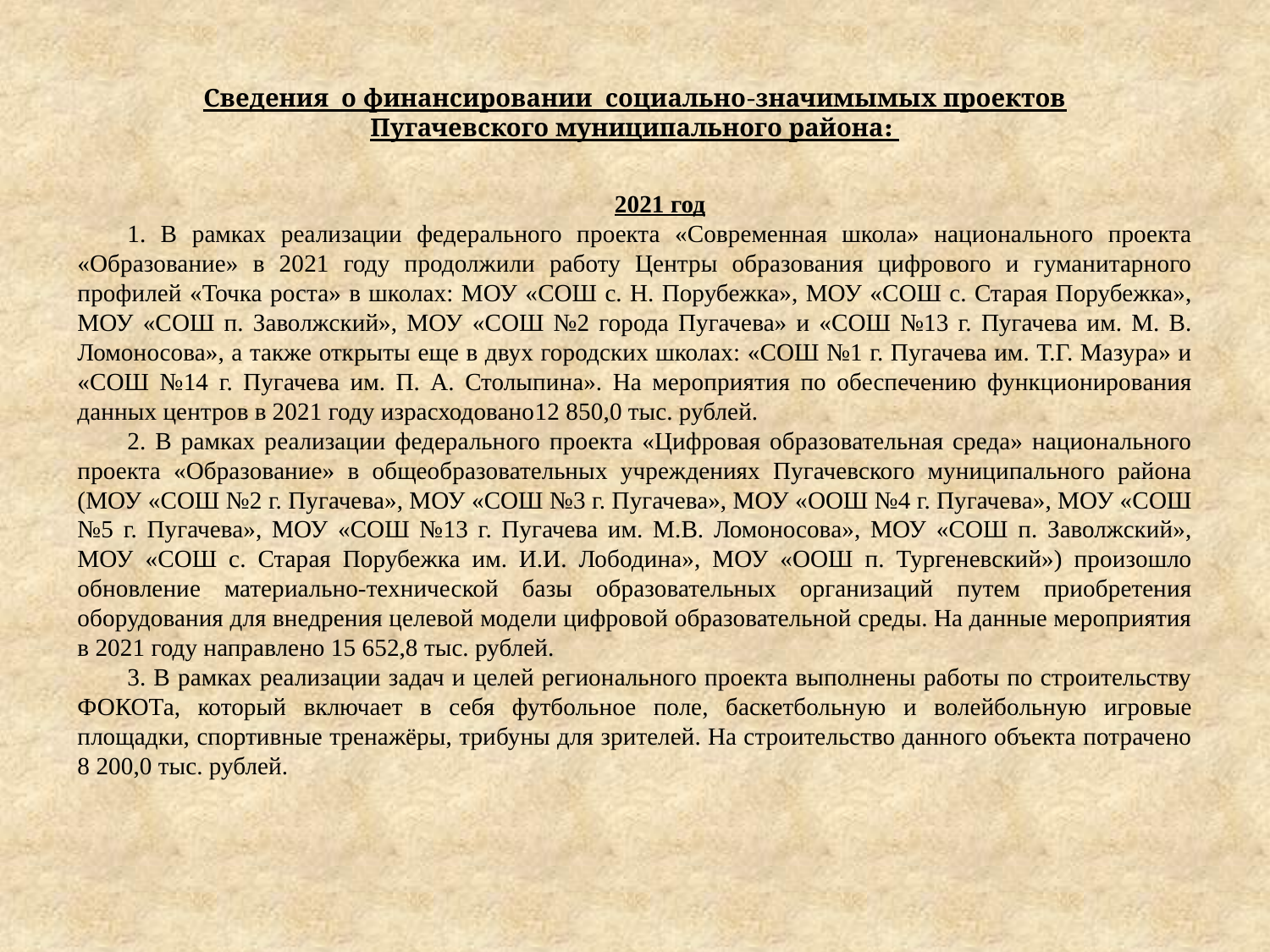

Сведения  о финансировании  социально-значимымых проектов
Пугачевского муниципального района:

2021 год
1. В рамках реализации федерального проекта «Современная школа» национального проекта «Образование» в 2021 году продолжили работу Центры образования цифрового и гуманитарного профилей «Точка роста» в школах: МОУ «СОШ с. Н. Порубежка», МОУ «СОШ с. Старая Порубежка», МОУ «СОШ п. Заволжский», МОУ «СОШ №2 города Пугачева» и «СОШ №13 г. Пугачева им. М. В. Ломоносова», а также открыты еще в двух городских школах: «СОШ №1 г. Пугачева им. Т.Г. Мазура» и «СОШ №14 г. Пугачева им. П. А. Столыпина». На мероприятия по обеспечению функционирования данных центров в 2021 году израсходовано12 850,0 тыс. рублей.
2. В рамках реализации федерального проекта «Цифровая образовательная среда» национального проекта «Образование» в общеобразовательных учреждениях Пугачевского муниципального района (МОУ «СОШ №2 г. Пугачева», МОУ «СОШ №3 г. Пугачева», МОУ «ООШ №4 г. Пугачева», МОУ «СОШ №5 г. Пугачева», МОУ «СОШ №13 г. Пугачева им. М.В. Ломоносова», МОУ «СОШ п. Заволжский», МОУ «СОШ с. Старая Порубежка им. И.И. Лободина», МОУ «ООШ п. Тургеневский») произошло обновление материально-технической базы образовательных организаций путем приобретения оборудования для внедрения целевой модели цифровой образовательной среды. На данные мероприятия в 2021 году направлено 15 652,8 тыс. рублей.
3. В рамках реализации задач и целей регионального проекта выполнены работы по строительству ФОКОТа, который включает в себя футбольное поле, баскетбольную и волейбольную игровые площадки, спортивные тренажёры, трибуны для зрителей. На строительство данного объекта потрачено 8 200,0 тыс. рублей.